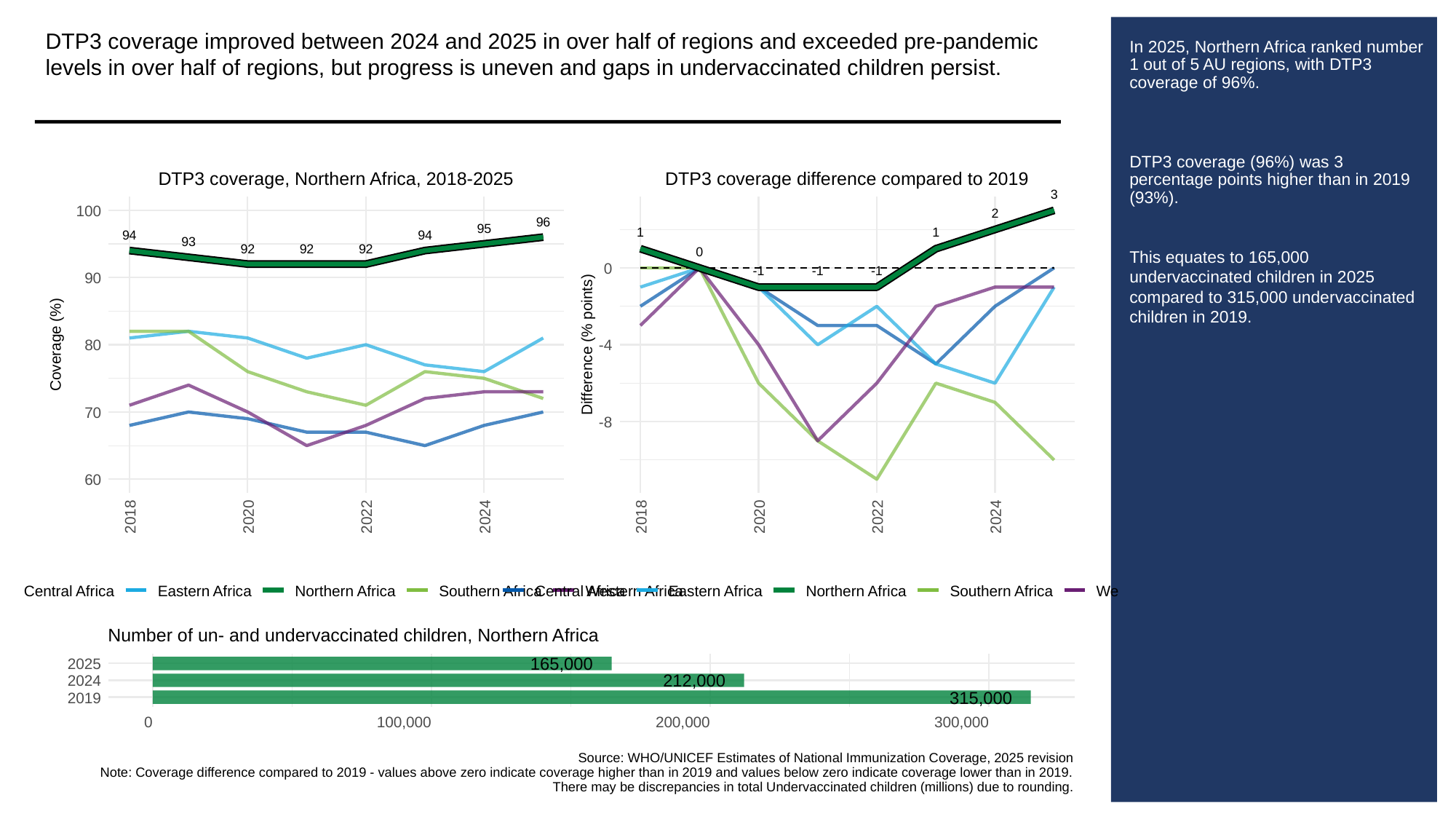

DTP3 coverage improved between 2024 and 2025 in over half of regions and exceeded pre-pandemic levels in over half of regions, but progress is uneven and gaps in undervaccinated children persist.
# In 2025, Northern Africa ranked number 1 out of 5 AU regions, with DTP3 coverage of 96%.

DTP3 coverage (96%) was 3 percentage points higher than in 2019 (93%).

This equates to 165,000 undervaccinated children in 2025 compared to 315,000 undervaccinated children in 2019.

DTP3 coverage, Northern Africa, 2018-2025
DTP3 coverage difference compared to 2019
3

100
2

96
95
1
1

94
94
93

92
92
92

0
0
-1
-1
-1

90

Coverage (%)
80
Difference (% points)
-4

70

-8

60

2018
2020
2022
2024
2018
2020
2022
2024
Central Africa
Eastern Africa
Northern Africa
Southern Africa
Central Africa
Western Africa
Eastern Africa
Northern Africa
Southern Africa
Western Africa

Number of un- and undervaccinated children, Northern Africa

165,000
2025

212,000
2024

315,000
2019

0
100,000
200,000
300,000
Source: WHO/UNICEF Estimates of National Immunization Coverage, 2025 revision
Note: Coverage difference compared to 2019 - values above zero indicate coverage higher than in 2019 and values below zero indicate coverage lower than in 2019.
There may be discrepancies in total Undervaccinated children (millions) due to rounding.